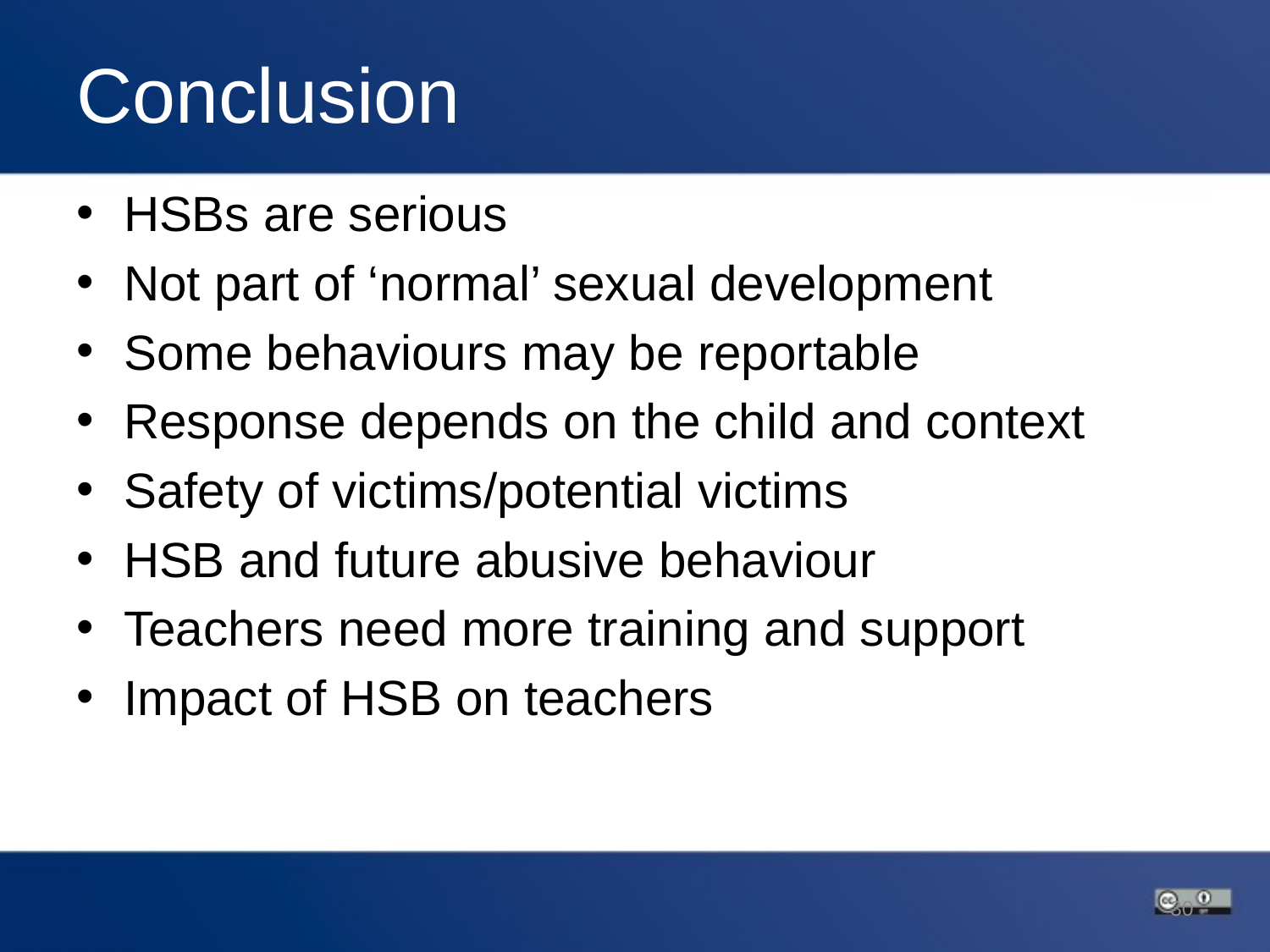

# Conclusion
HSBs are serious
Not part of ‘normal’ sexual development
Some behaviours may be reportable
Response depends on the child and context
Safety of victims/potential victims
HSB and future abusive behaviour
Teachers need more training and support
Impact of HSB on teachers

30